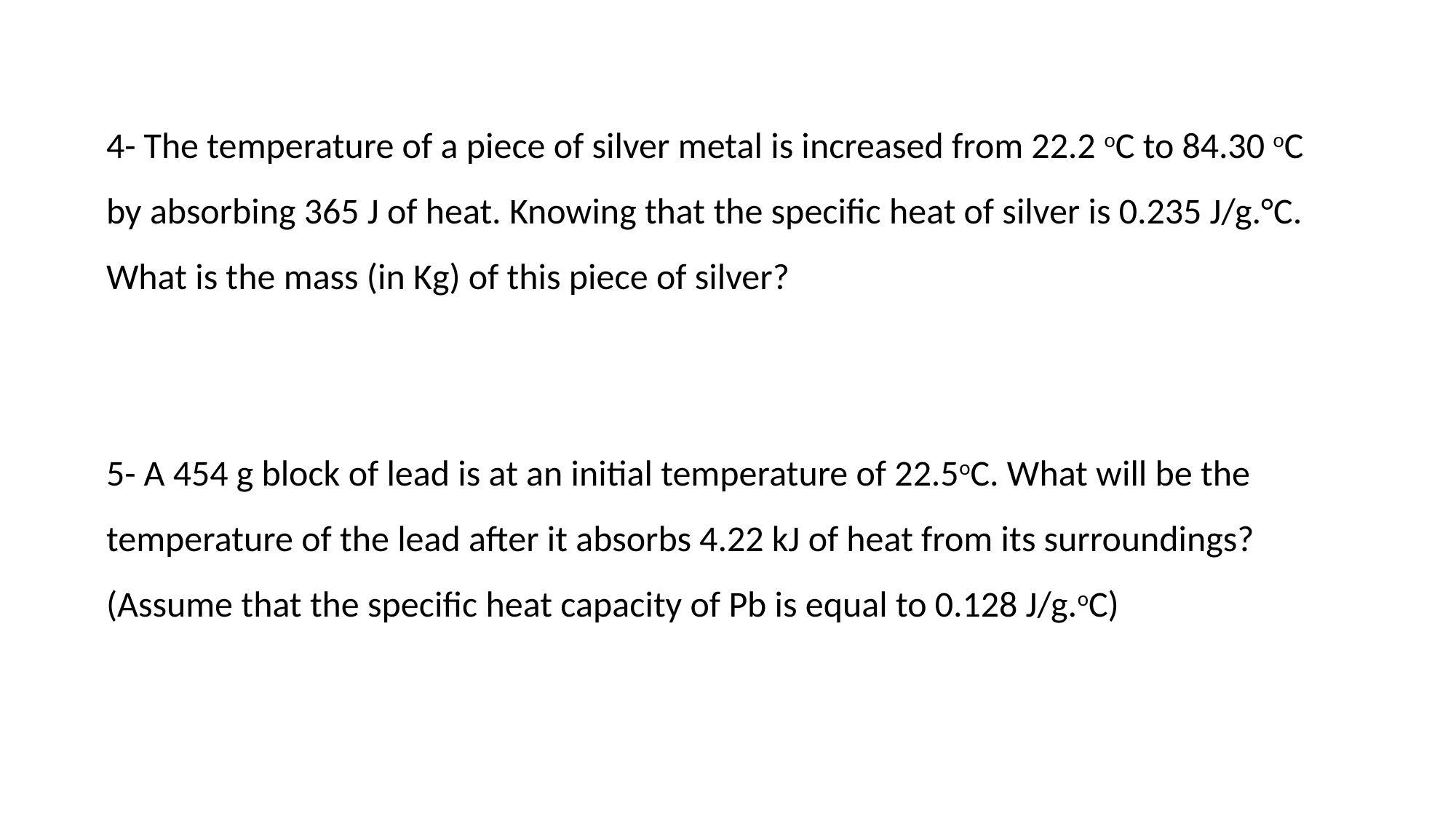

4- The temperature of a piece of silver metal is increased from 22.2 oC to 84.30 oC by absorbing 365 J of heat. Knowing that the specific heat of silver is 0.235 J/g.°C.  What is the mass (in Kg) of this piece of silver?

5- A 454 g block of lead is at an initial temperature of 22.5oC. What will be the temperature of the lead after it absorbs 4.22 kJ of heat from its surroundings? (Assume that the specific heat capacity of Pb is equal to 0.128 J/g.oC)